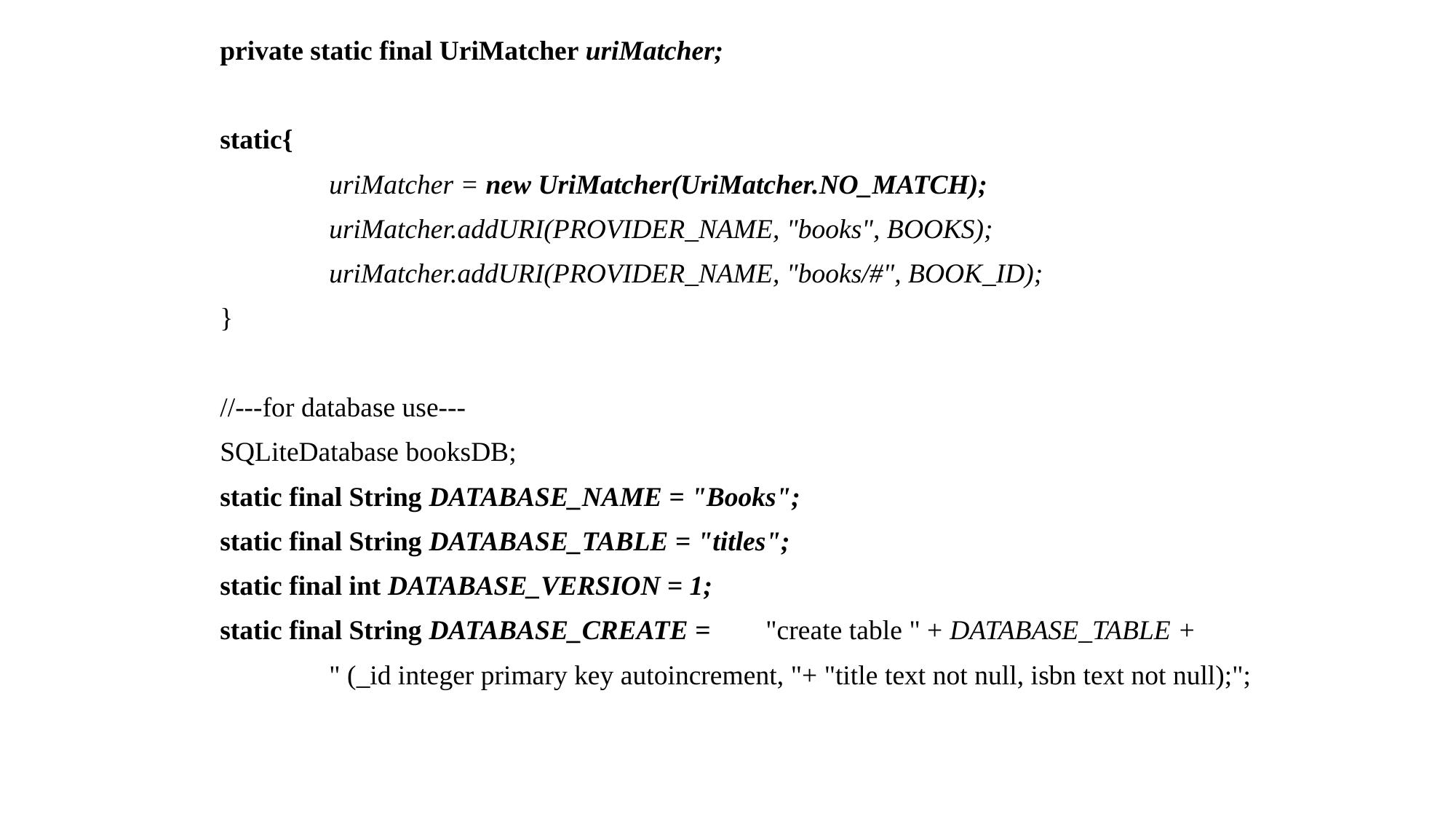

private static final UriMatcher uriMatcher;

	static{
		uriMatcher = new UriMatcher(UriMatcher.NO_MATCH);
		uriMatcher.addURI(PROVIDER_NAME, "books", BOOKS);
		uriMatcher.addURI(PROVIDER_NAME, "books/#", BOOK_ID);
	}

	//---for database use---
	SQLiteDatabase booksDB;
	static final String DATABASE_NAME = "Books";
	static final String DATABASE_TABLE = "titles";
	static final int DATABASE_VERSION = 1;
	static final String DATABASE_CREATE =	"create table " + DATABASE_TABLE +
		" (_id integer primary key autoincrement, "+ "title text not null, isbn text not null);";